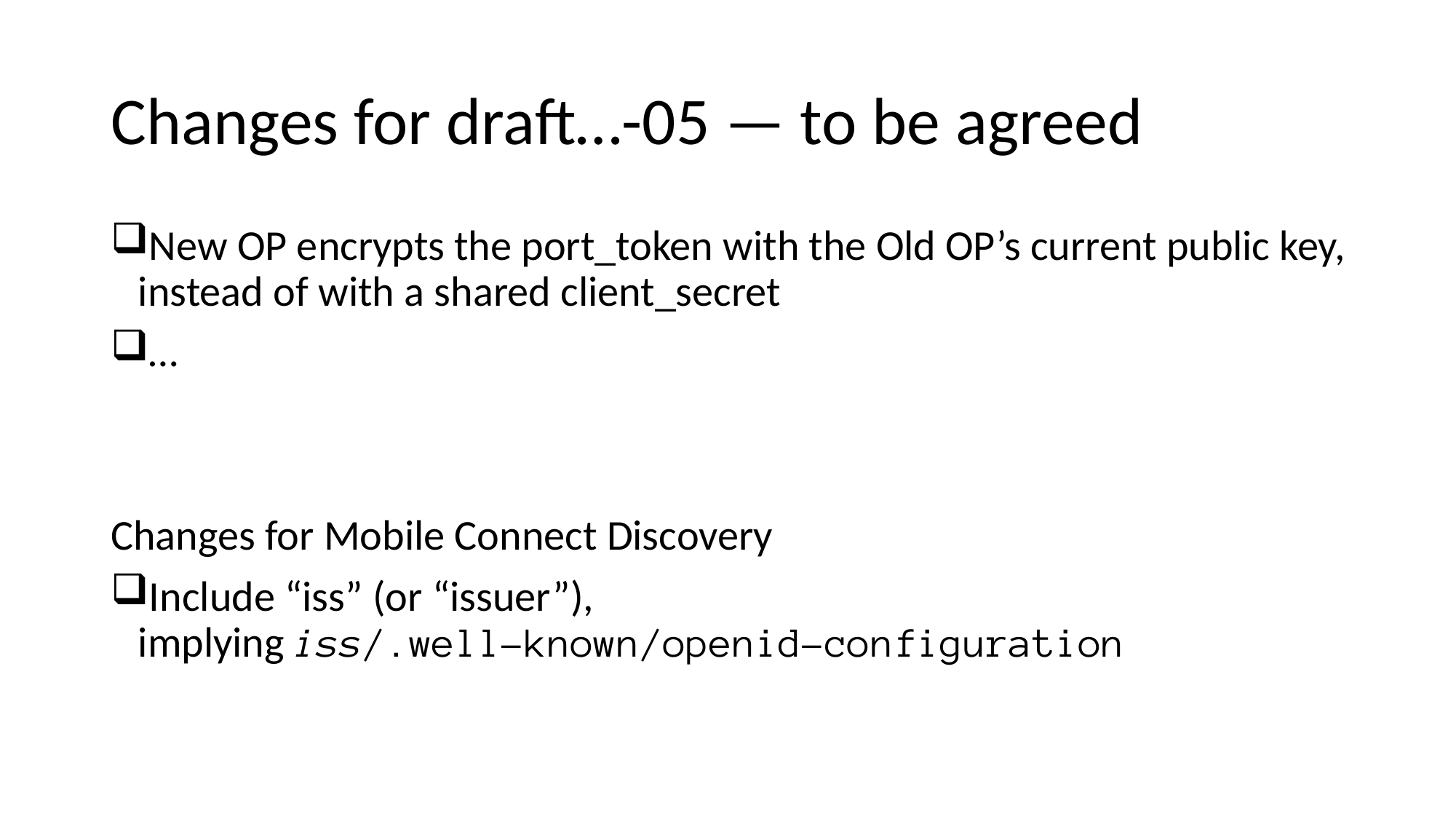

# Changes for draft…-05 — to be agreed
New OP encrypts the port_token with the Old OP’s current public key, instead of with a shared client_secret
…

Changes for Mobile Connect Discovery
Include “iss” (or “issuer”),
implying iss/.well-known/openid-configuration